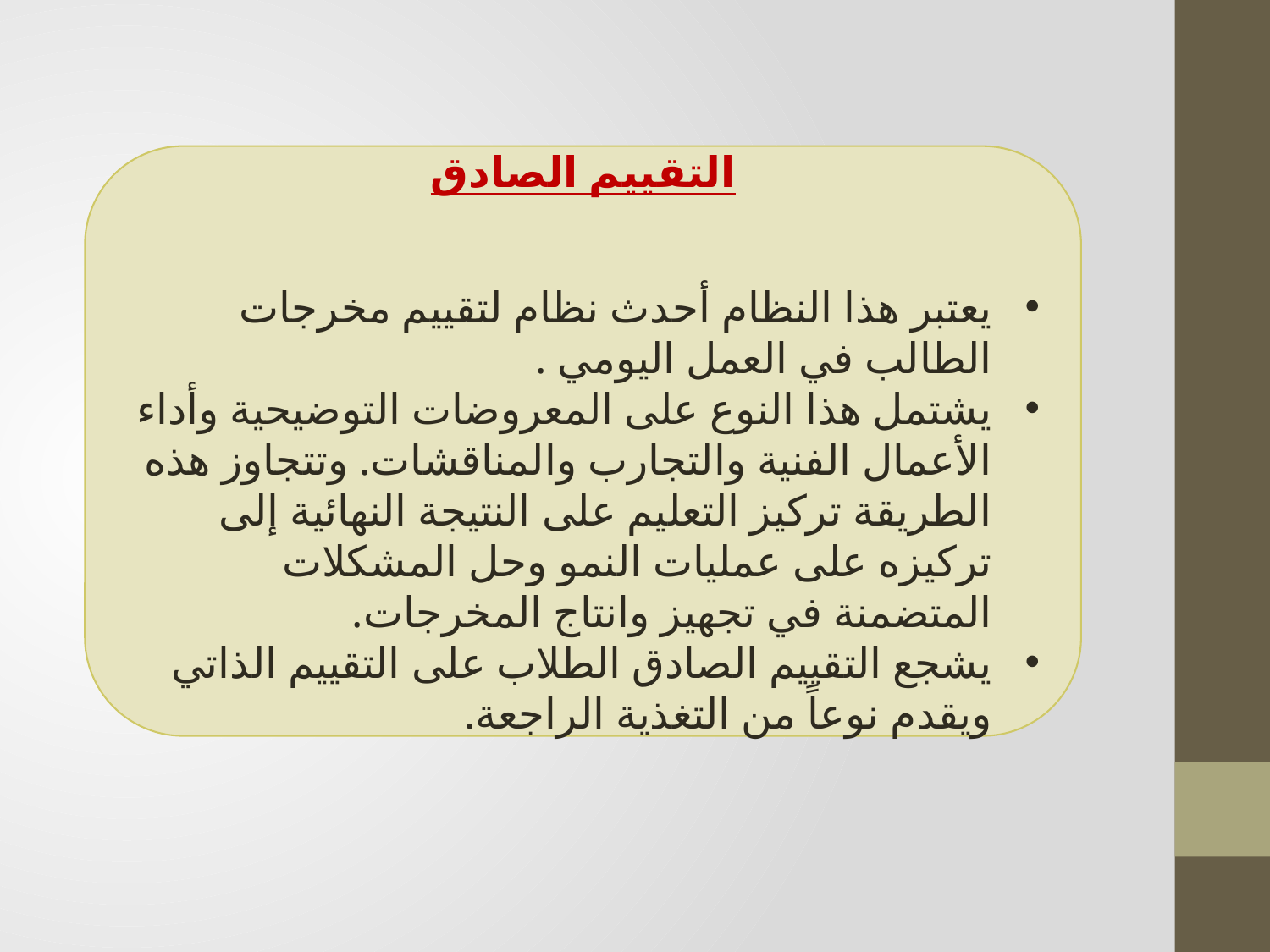

التقييم الصادق

يعتبر هذا النظام أحدث نظام لتقييم مخرجات الطالب في العمل اليومي .
يشتمل هذا النوع على المعروضات التوضيحية وأداء الأعمال الفنية والتجارب والمناقشات. وتتجاوز هذه الطريقة تركيز التعليم على النتيجة النهائية إلى تركيزه على عمليات النمو وحل المشكلات المتضمنة في تجهيز وانتاج المخرجات.
يشجع التقييم الصادق الطلاب على التقييم الذاتي ويقدم نوعاً من التغذية الراجعة.